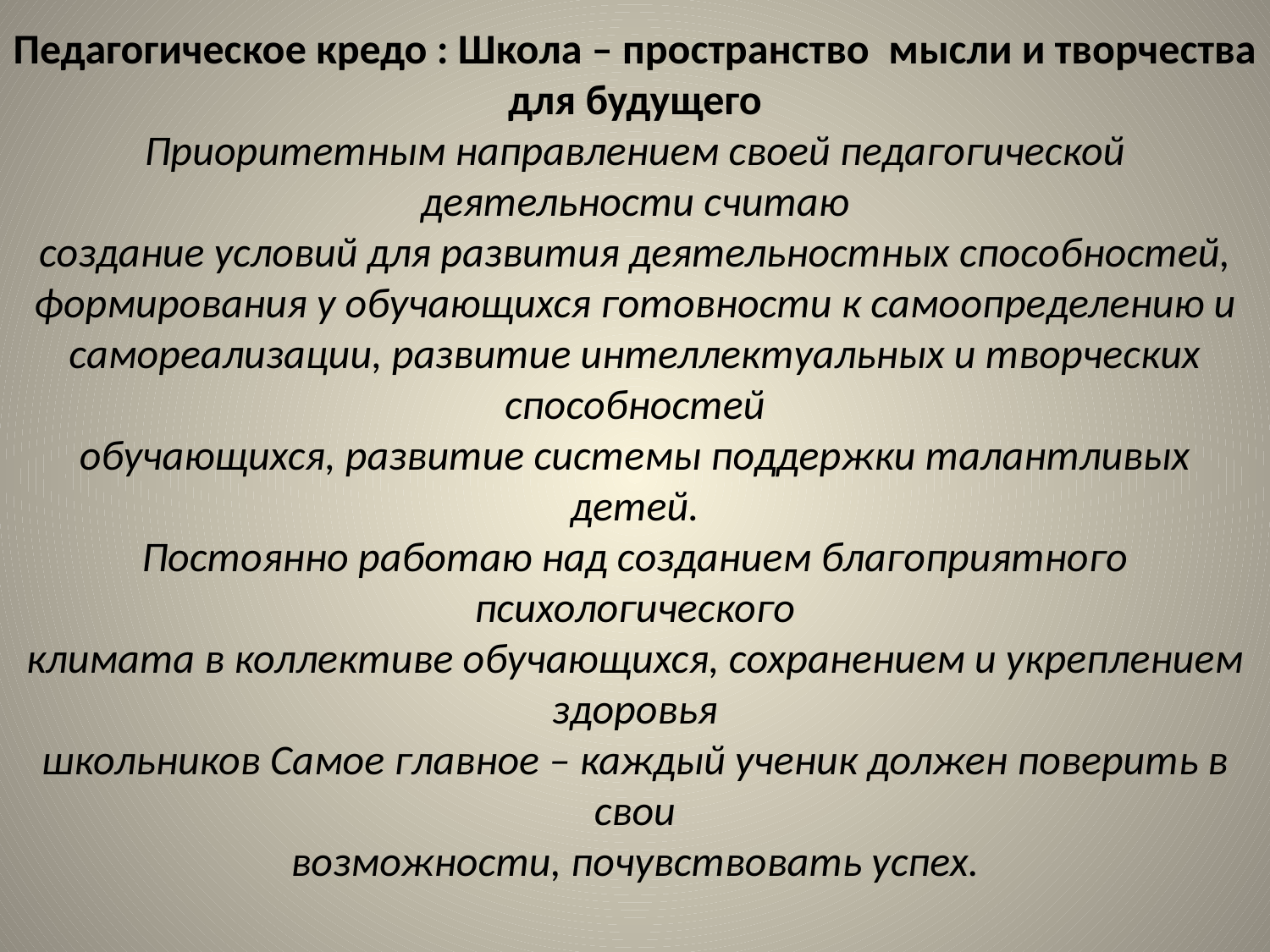

# Педагогическое кредо : Школа – пространство  мысли и творчества для будущего Приоритетным направлением своей педагогической деятельности считаю создание условий для развития деятельностных способностей, формирования у обучающихся готовности к самоопределению и самореализации, развитие интеллектуальных и творческих способностей обучающихся, развитие системы поддержки талантливых детей. Постоянно работаю над созданием благоприятного психологического климата в коллективе обучающихся, сохранением и укреплением здоровья школьников Самое главное – каждый ученик должен поверить в свои возможности, почувствовать успех.